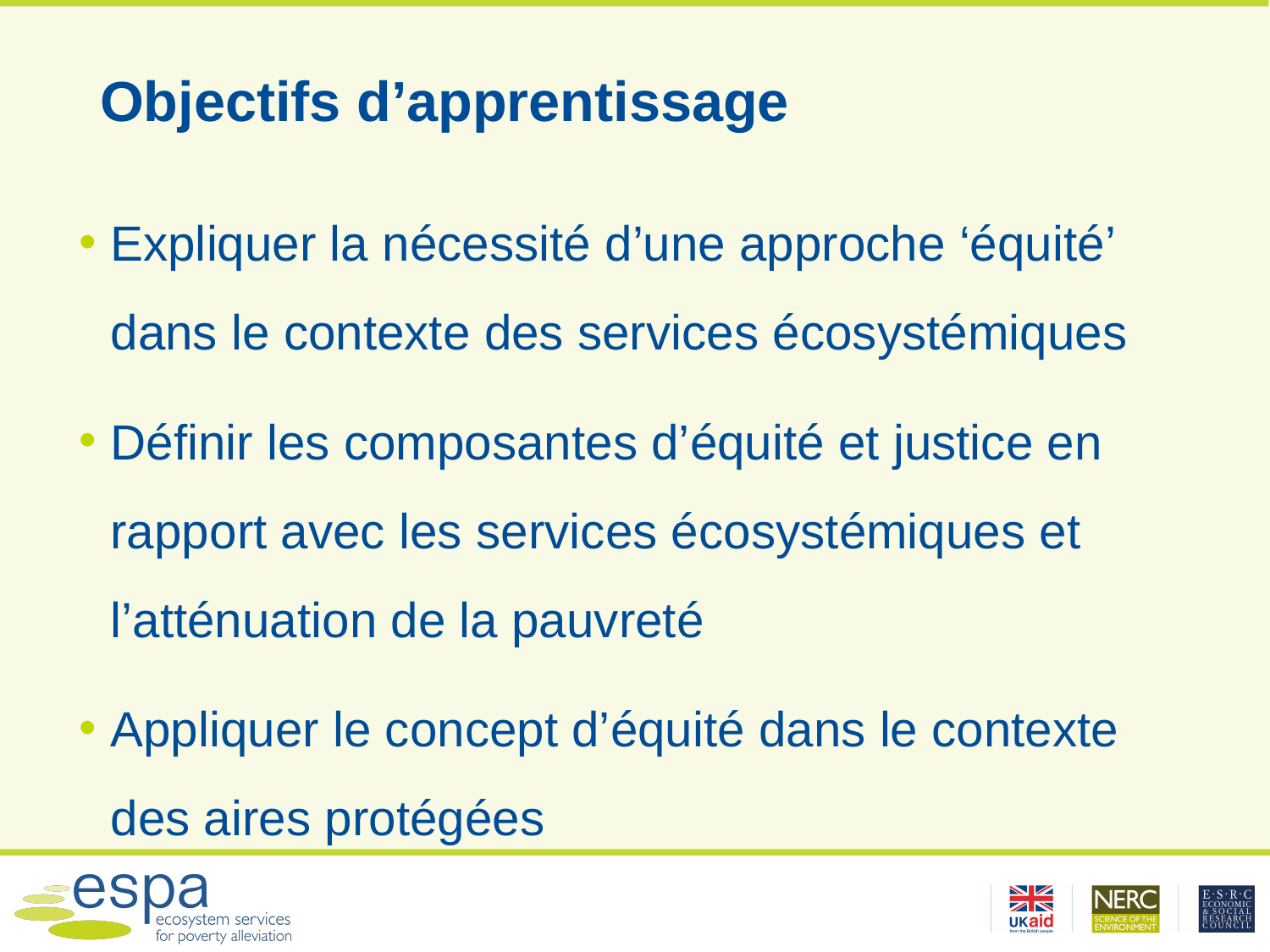

# Objectifs d’apprentissage
Expliquer la nécessité d’une approche ‘équité’ dans le contexte des services écosystémiques
Définir les composantes d’équité et justice en rapport avec les services écosystémiques et l’atténuation de la pauvreté
Appliquer le concept d’équité dans le contexte des aires protégées